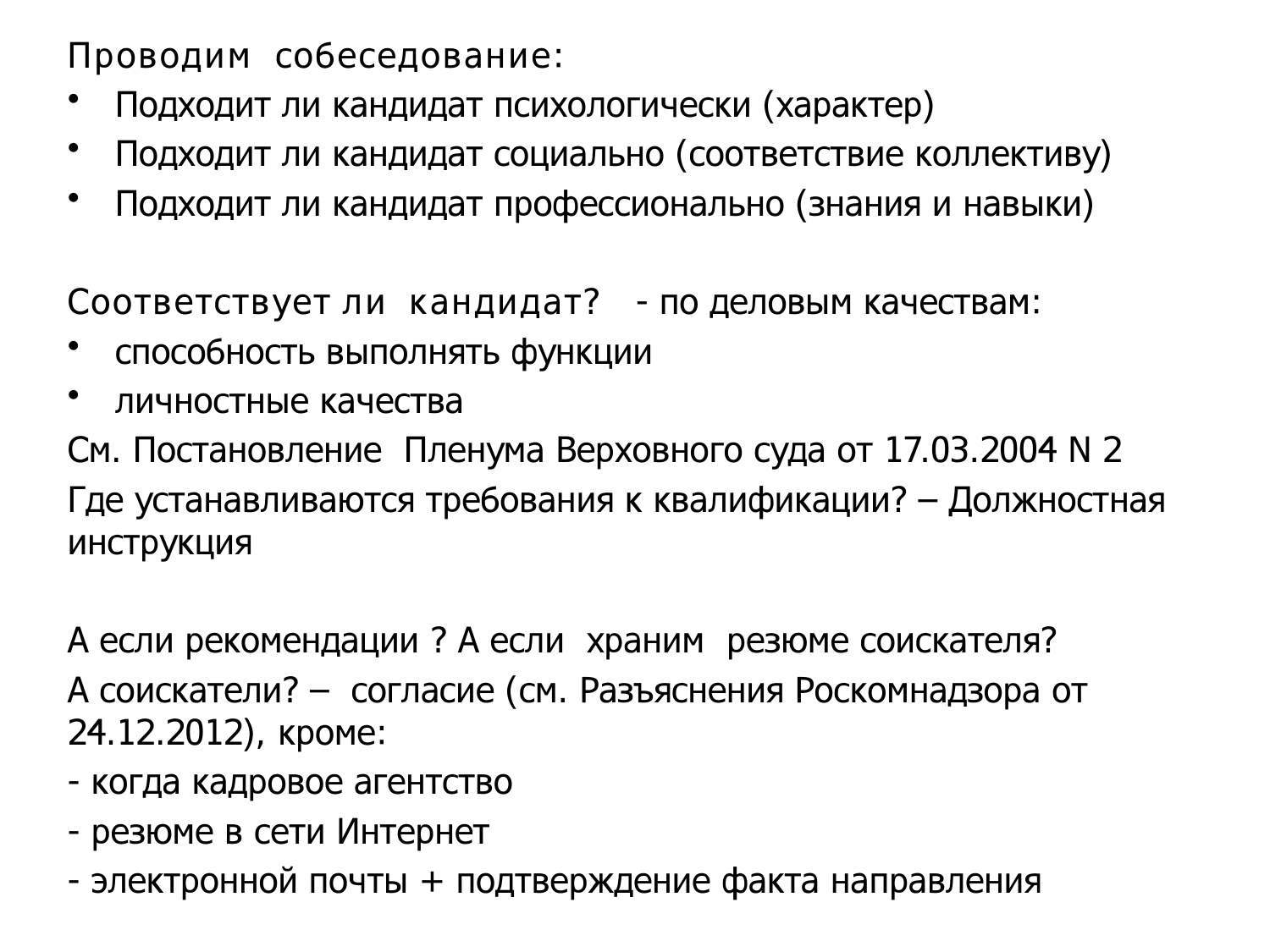

Проводим  собеседование:
Подходит ли кандидат психологически (характер)
Подходит ли кандидат социально (соответствие коллективу)
Подходит ли кандидат профессионально (знания и навыки)

Соответствует ли  кандидат?   - по деловым качествам:
способность выполнять функции
личностные качества
См. Постановление  Пленума Верховного суда от 17.03.2004 N 2
Где устанавливаются требования к квалификации? – Должностная инструкция

А если рекомендации ? А если  храним  резюме соискателя?
А соискатели? –  согласие (см. Разъяснения Роскомнадзора от 24.12.2012), кроме:
- когда кадровое агентство
- резюме в сети Интернет
- электронной почты + подтверждение факта направления